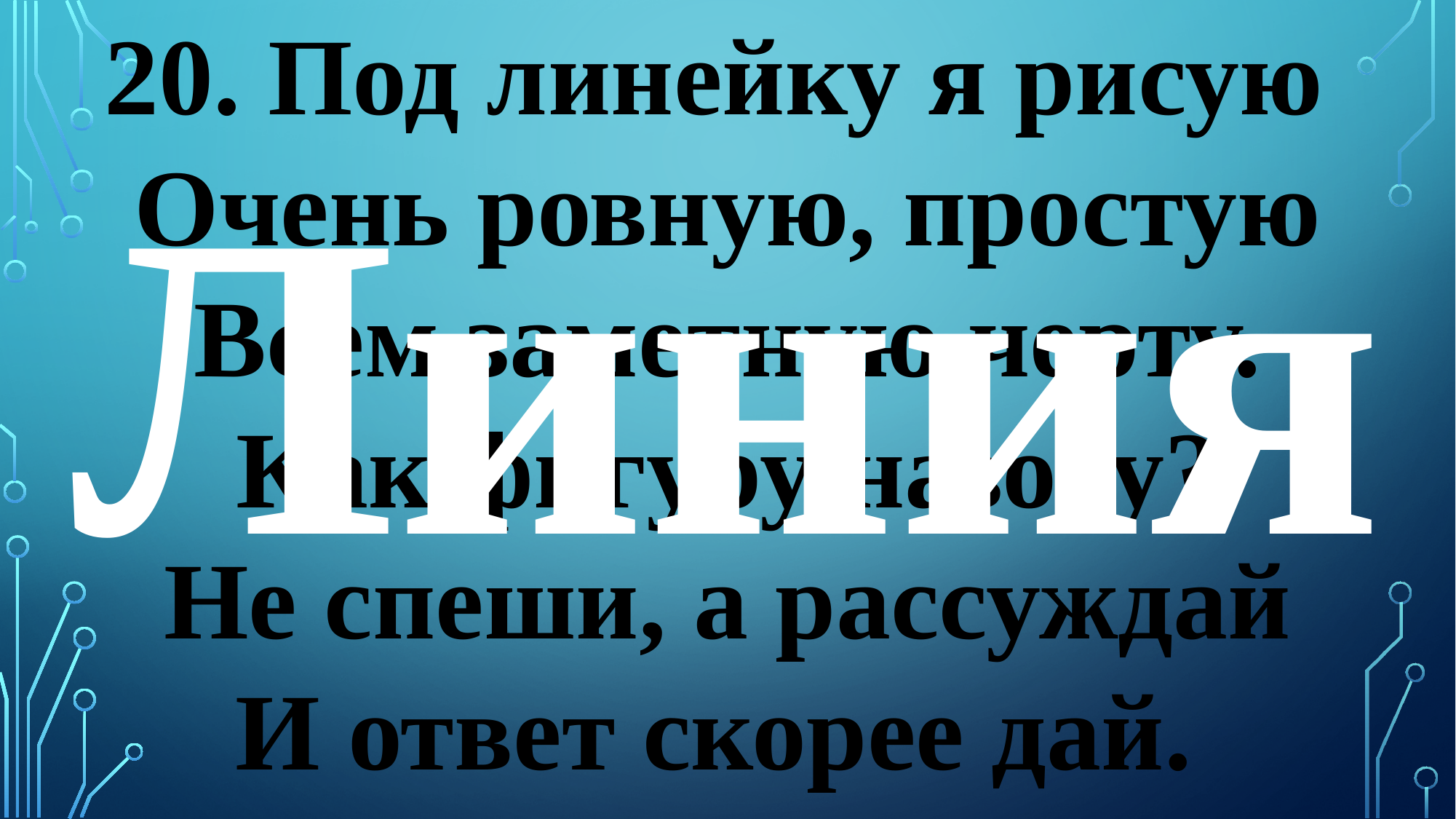

20. Под линейку я рисую
Очень ровную, простую
Всем заметную черту.
Как фигуру назову?
Не спеши, а рассуждай
И ответ скорее дай.
Линия